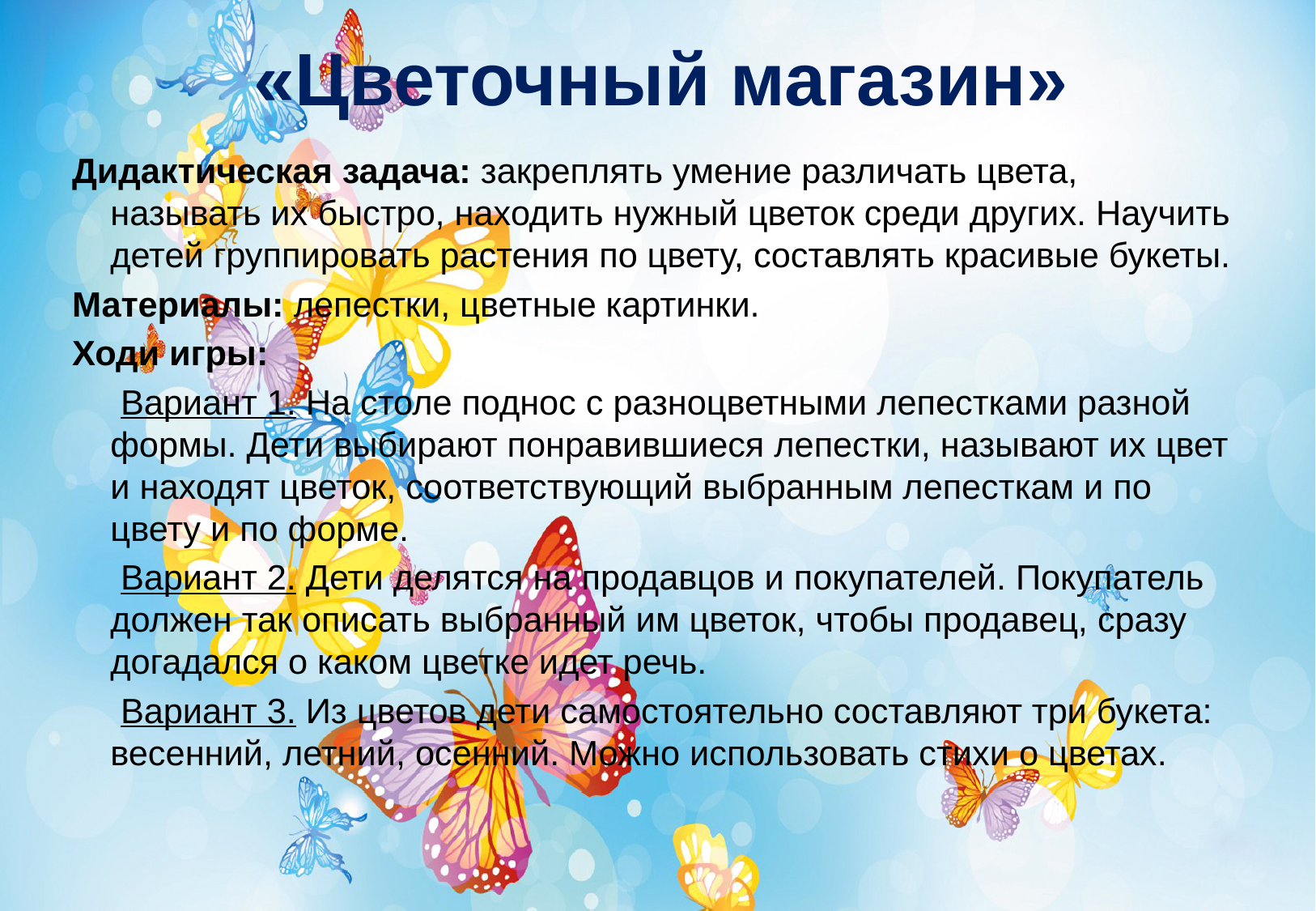

# «Цветочный магазин»
Дидактическая задача: закреплять умение различать цвета, называть их быстро, находить нужный цветок среди других. Научить детей группировать растения по цвету, составлять красивые букеты.
Материалы: лепестки, цветные картинки.
Ходи игры:
     Вариант 1. На столе поднос с разноцветными лепестками разной формы. Дети выбирают понравившиеся лепестки, называют их цвет и находят цветок, соответствующий выбранным лепесткам и по цвету и по форме.
     Вариант 2. Дети делятся на продавцов и покупателей. Покупатель должен так описать выбранный им цветок, чтобы продавец, сразу догадался о каком цветке идет речь.
     Вариант 3. Из цветов дети самостоятельно составляют три букета: весенний, летний, осенний. Можно использовать стихи о цветах.